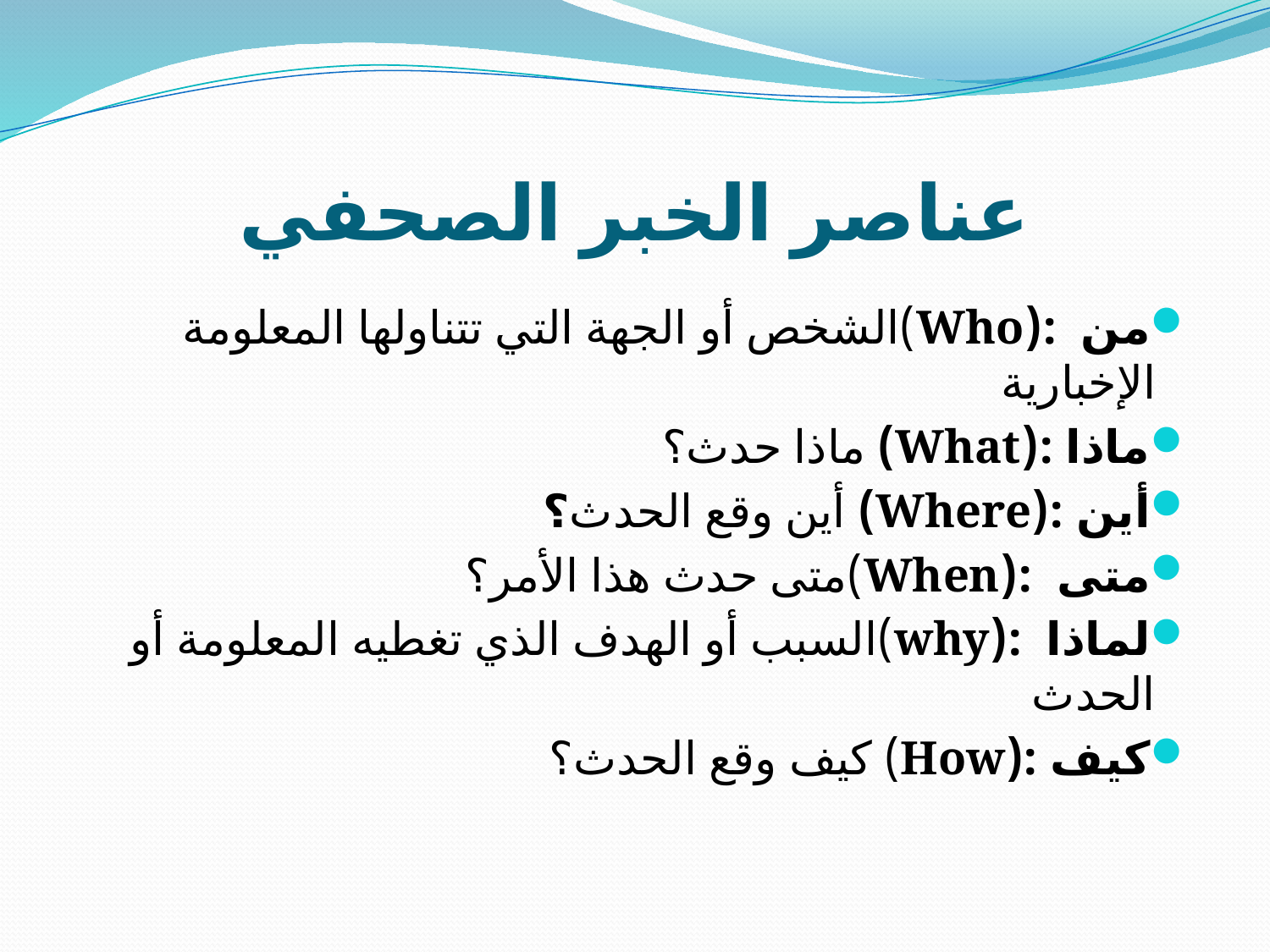

# عناصر الخبر الصحفي
من  :(Who)الشخص أو الجهة التي تتناولها المعلومة الإخبارية
ماذا :(What) ماذا حدث؟
أين :(Where) أين وقع الحدث؟
متى  :(When)متى حدث هذا الأمر؟
لماذا  :(why)السبب أو الهدف الذي تغطيه المعلومة أو الحدث
كيف :(How) كيف وقع الحدث؟